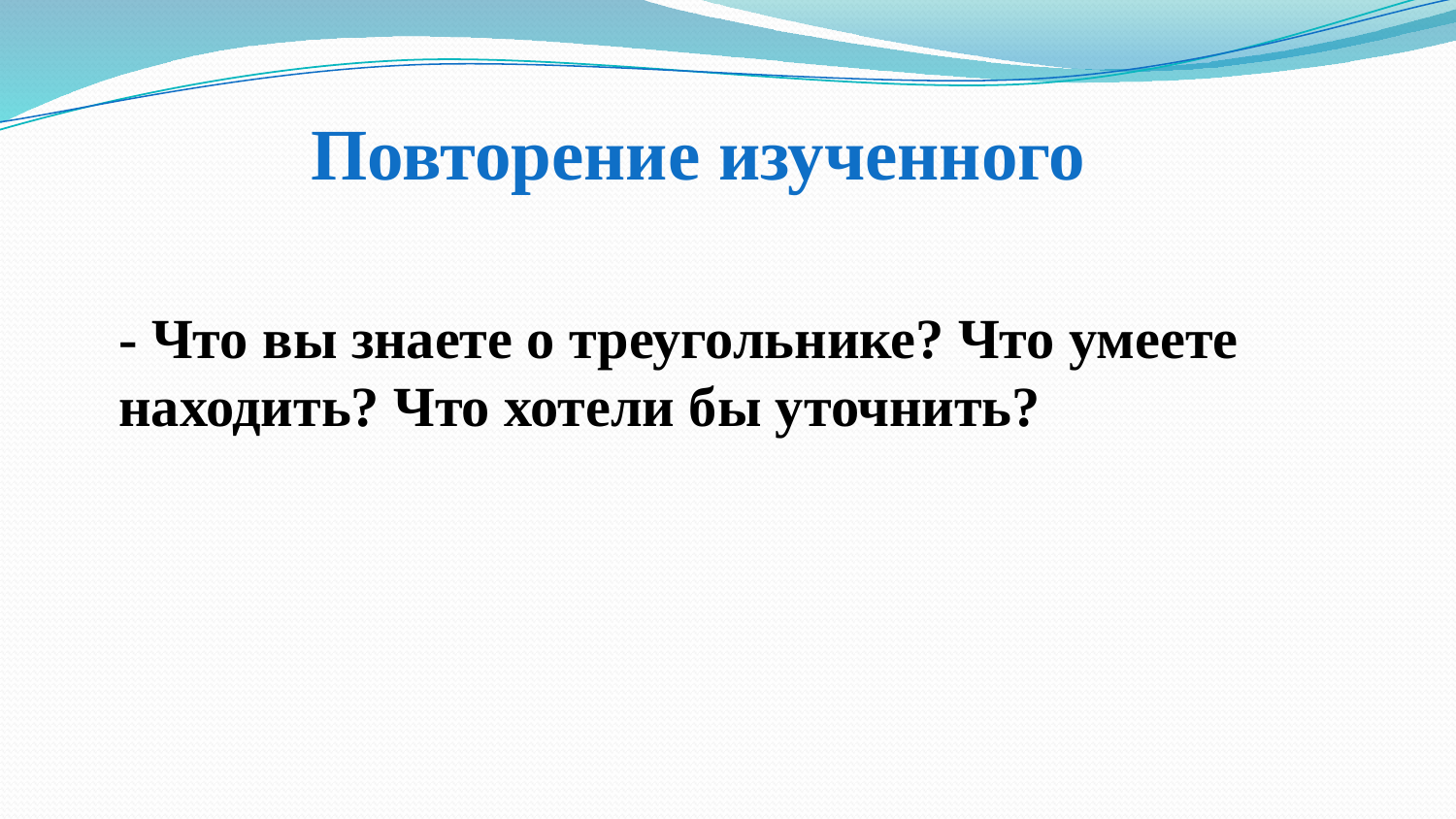

Повторение изученного
- Что вы знаете о треугольнике? Что умеете находить? Что хотели бы уточнить?